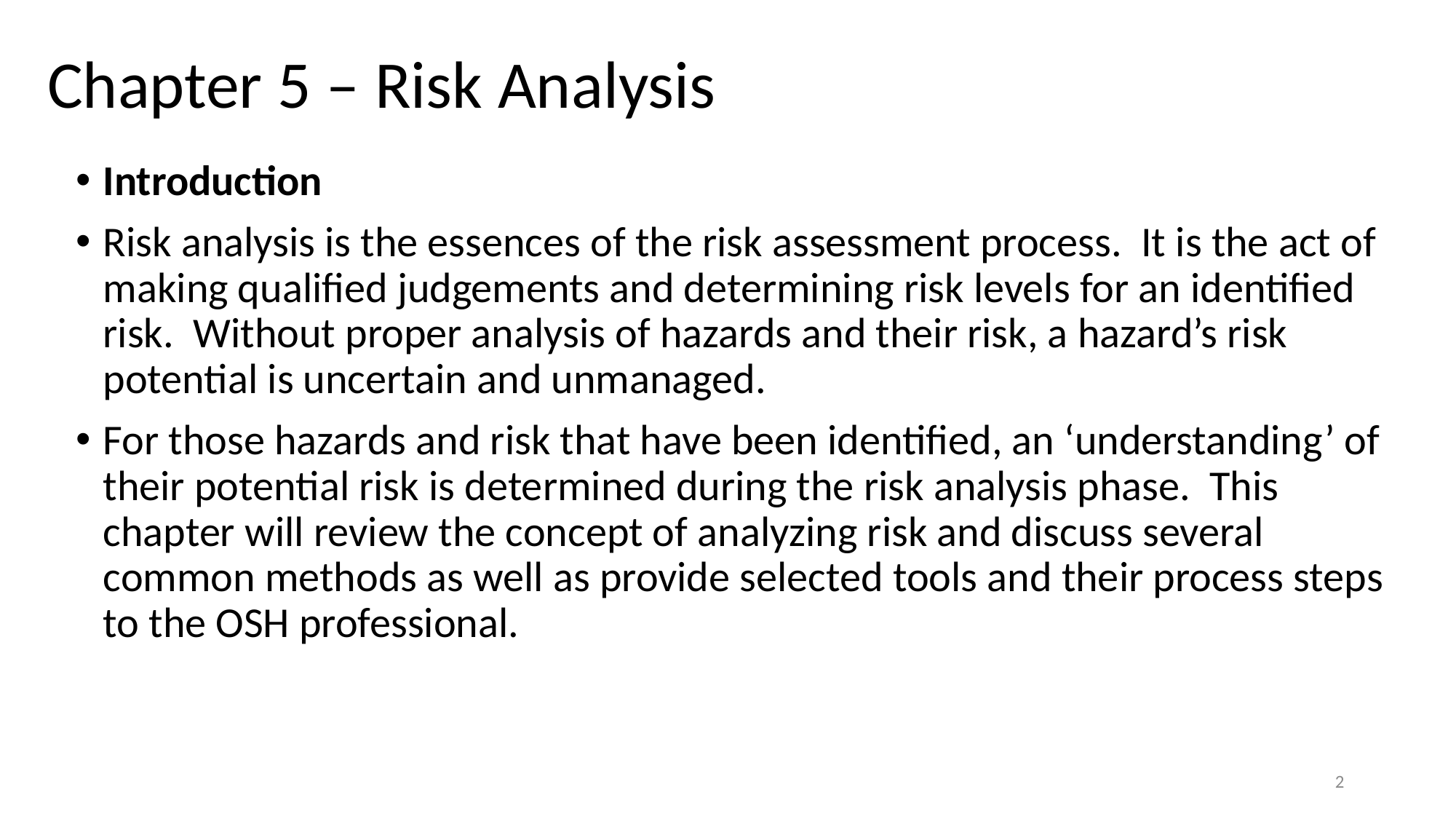

# Chapter 5 – Risk Analysis
Introduction
Risk analysis is the essences of the risk assessment process.  It is the act of making qualified judgements and determining risk levels for an identified risk.  Without proper analysis of hazards and their risk, a hazard’s risk potential is uncertain and unmanaged.
For those hazards and risk that have been identified, an ‘understanding’ of their potential risk is determined during the risk analysis phase.  This chapter will review the concept of analyzing risk and discuss several common methods as well as provide selected tools and their process steps to the OSH professional.
2